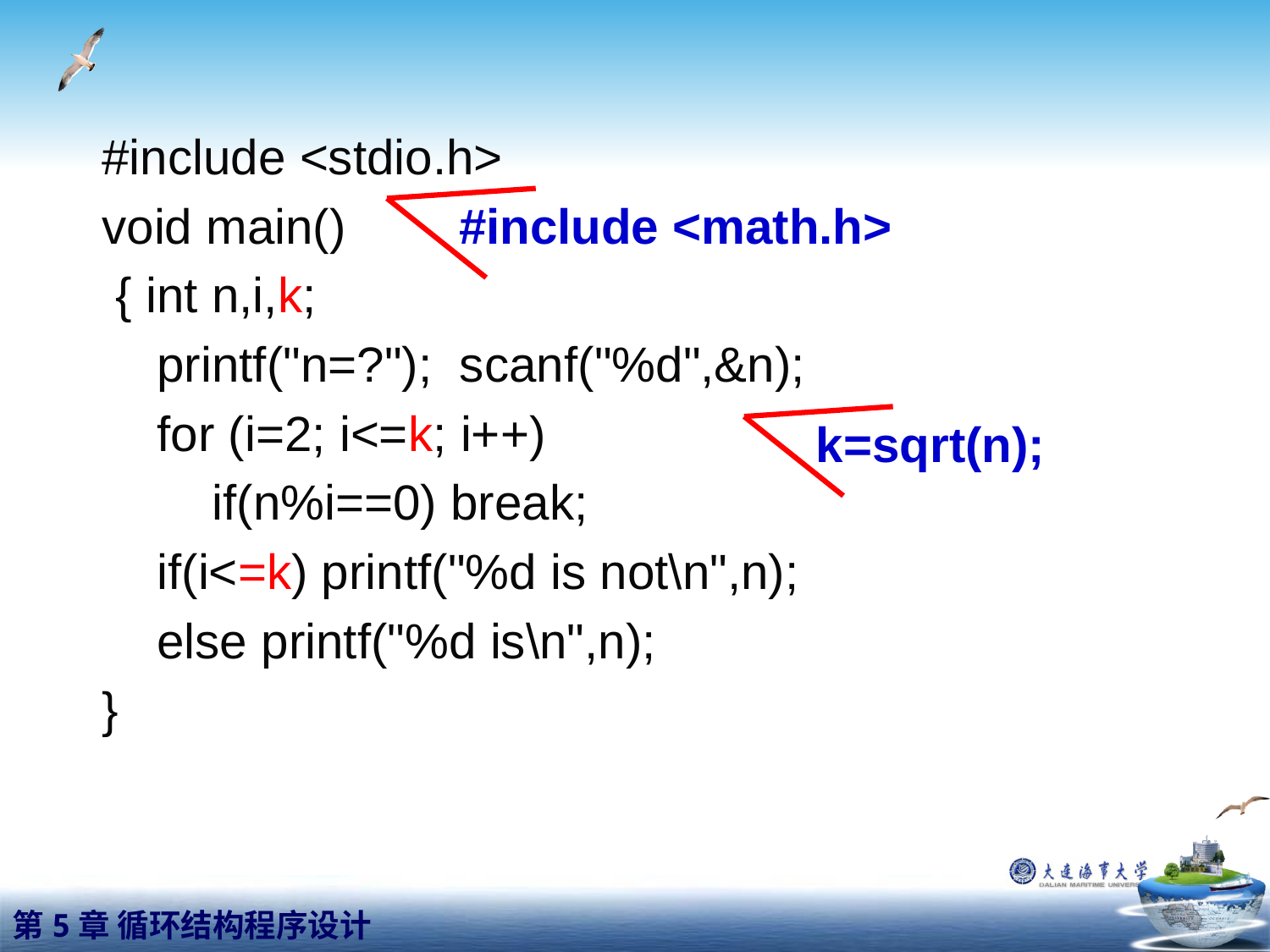

#include <stdio.h>
void main()
 { int n,i,k;
    printf("n=?");  scanf("%d",&n);
    for (i=2; i<=k; i++)
        if(n%i==0) break;
    if(i<=k) printf("%d is not\n",n);
    else printf("%d is\n",n);
}

#include <math.h>
k=sqrt(n);